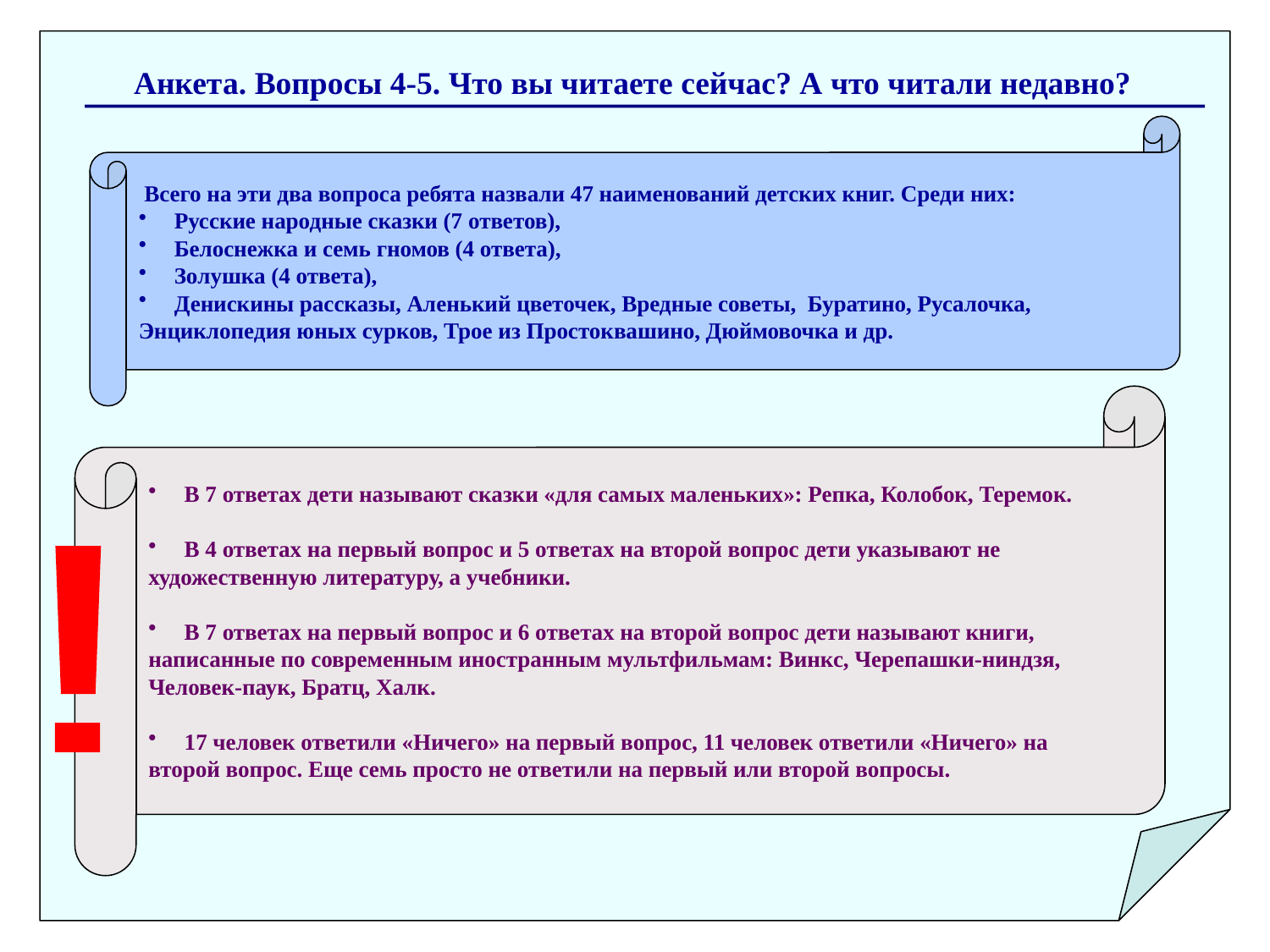

Анкета. Вопросы 4-5. Что вы читаете сейчас? А что читали недавно?

 Всего на эти два вопроса ребята назвали 47 наименований детских книг. Среди них:
 Русские народные сказки (7 ответов),
 Белоснежка и семь гномов (4 ответа),
 Золушка (4 ответа),
 Денискины рассказы, Аленький цветочек, Вредные советы,  Буратино, Русалочка,
Энциклопедия юных сурков, Трое из Простоквашино, Дюймовочка и др.
 В 7 ответах дети называют сказки «для самых маленьких»: Репка, Колобок, Теремок.

 В 4 ответах на первый вопрос и 5 ответах на второй вопрос дети указывают не
художественную литературу, а учебники.

 В 7 ответах на первый вопрос и 6 ответах на второй вопрос дети называют книги,
написанные по современным иностранным мультфильмам: Винкс, Черепашки-ниндзя,
Человек-паук, Братц, Халк.

 17 человек ответили «Ничего» на первый вопрос, 11 человек ответили «Ничего» на
второй вопрос. Еще семь просто не ответили на первый или второй вопросы.
!